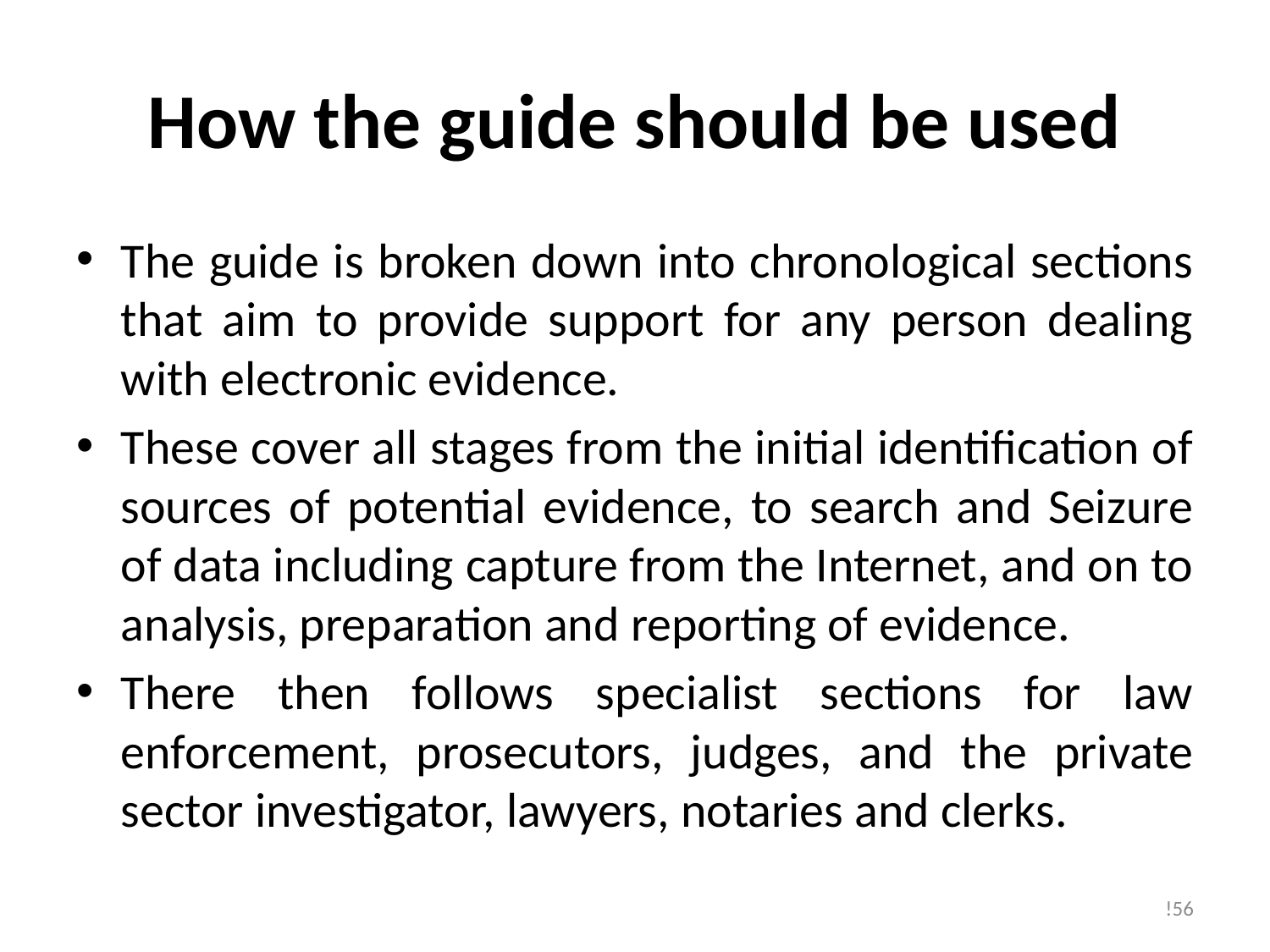

# How the guide should be used
The guide is broken down into chronological sections that aim to provide support for any person dealing with electronic evidence.
These cover all stages from the initial identification of sources of potential evidence, to search and Seizure of data including capture from the Internet, and on to analysis, preparation and reporting of evidence.
There then follows specialist sections for law enforcement, prosecutors, judges, and the private sector investigator, lawyers, notaries and clerks.
!56